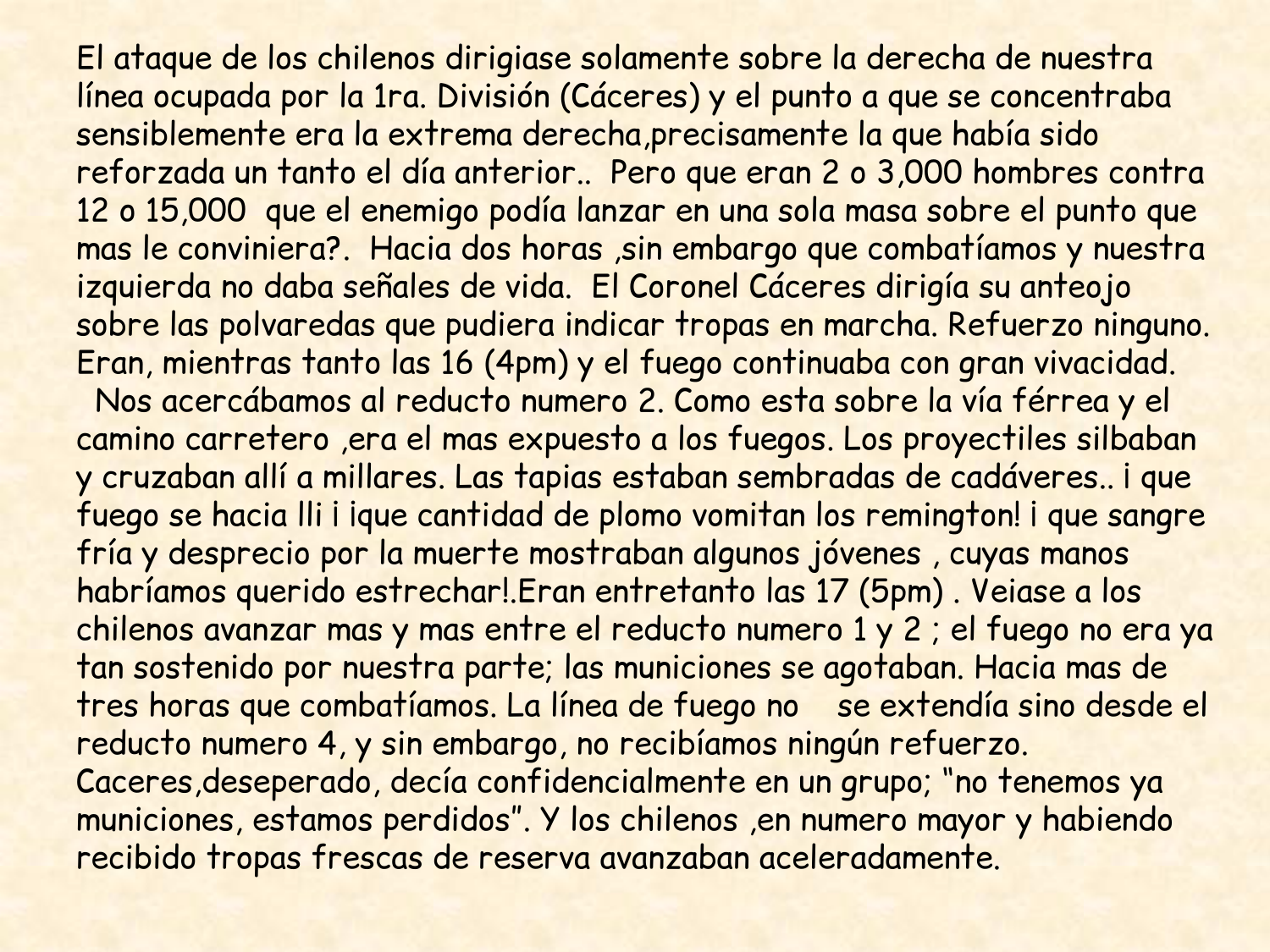

El ataque de los chilenos dirigiase solamente sobre la derecha de nuestra línea ocupada por la 1ra. División (Cáceres) y el punto a que se concentraba sensiblemente era la extrema derecha,precisamente la que había sido reforzada un tanto el día anterior..  Pero que eran 2 o 3,000 hombres contra 12 o 15,000  que el enemigo podía lanzar en una sola masa sobre el punto que mas le conviniera?.  Hacia dos horas ,sin embargo que combatíamos y nuestra izquierda no daba señales de vida.  El Coronel Cáceres dirigía su anteojo sobre las polvaredas que pudiera indicar tropas en marcha. Refuerzo ninguno. Eran, mientras tanto las 16 (4pm) y el fuego continuaba con gran vivacidad.   Nos acercábamos al reducto numero 2. Como esta sobre la vía férrea y el camino carretero ,era el mas expuesto a los fuegos. Los proyectiles silbaban y cruzaban allí a millares. Las tapias estaban sembradas de cadáveres.. ¡ que fuego se hacia lli ¡ ¡que cantidad de plomo vomitan los remington! ¡ que sangre fría y desprecio por la muerte mostraban algunos jóvenes , cuyas manos habríamos querido estrechar!.Eran entretanto las 17 (5pm) . Veiase a los chilenos avanzar mas y mas entre el reducto numero 1 y 2 ; el fuego no era ya tan sostenido por nuestra parte; las municiones se agotaban. Hacia mas de tres horas que combatíamos. La línea de fuego no    se extendía sino desde el reducto numero 4, y sin embargo, no recibíamos ningún refuerzo. Caceres,deseperado, decía confidencialmente en un grupo; “no tenemos ya municiones, estamos perdidos”. Y los chilenos ,en numero mayor y habiendo recibido tropas frescas de reserva avanzaban aceleradamente.